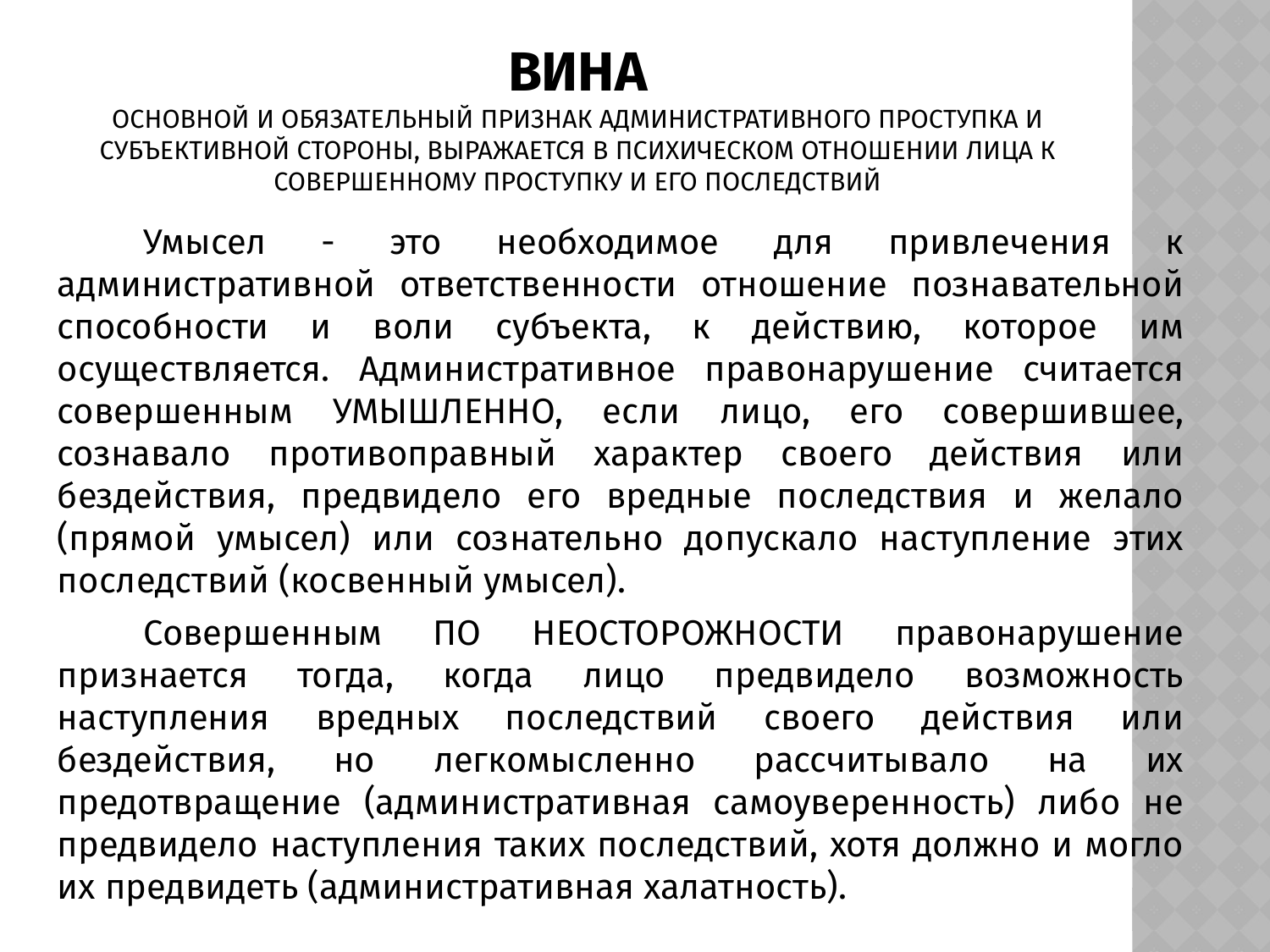

# Вина основной и обязательный признак административного проступка и субъективной стороны, выражается в психическом отношении лица к совершенному проступку и его последствий
Умысел - это необходимое для привлечения к административной ответственности отношение познавательной способности и воли субъекта, к действию, которое им осуществляется. Административное правонарушение считается совершенным УМЫШЛЕННО, если лицо, его совершившее, сознавало противоправный характер своего действия или бездействия, предвидело его вредные последствия и желало (прямой умысел) или сознательно допускало наступление этих последствий (косвенный умысел).
Совершенным ПО НЕОСТОРОЖНОСТИ правонарушение признается тогда, когда лицо предвидело возможность наступления вредных последствий своего действия или бездействия, но легкомысленно рассчитывало на их предотвращение (административная самоуверенность) либо не предвидело наступления таких последствий, хотя должно и могло их предвидеть (административная халатность).